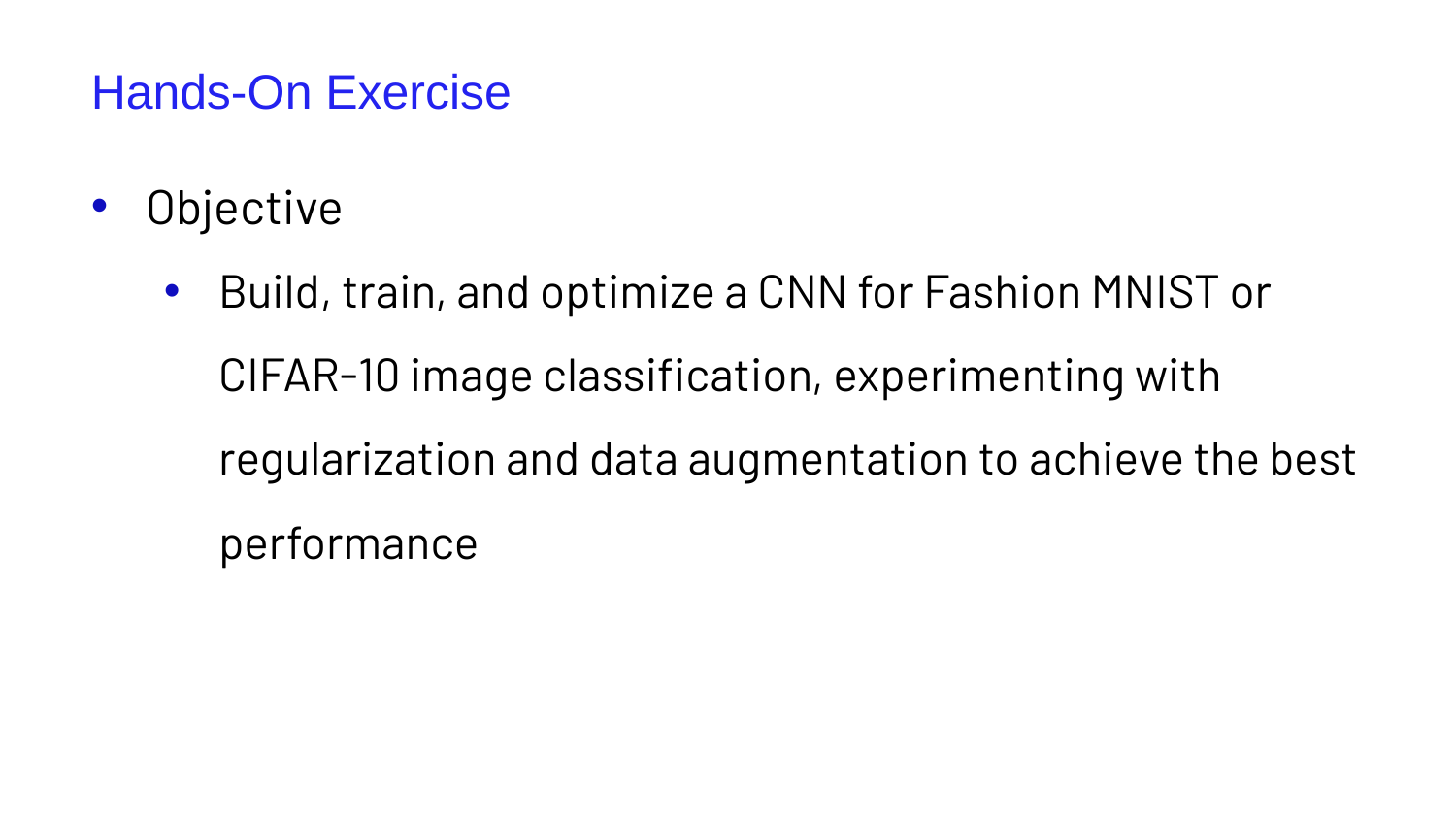

Hands-On Exercise
Objective
Build, train, and optimize a CNN for Fashion MNIST or CIFAR-10 image classification, experimenting with regularization and data augmentation to achieve the best performance